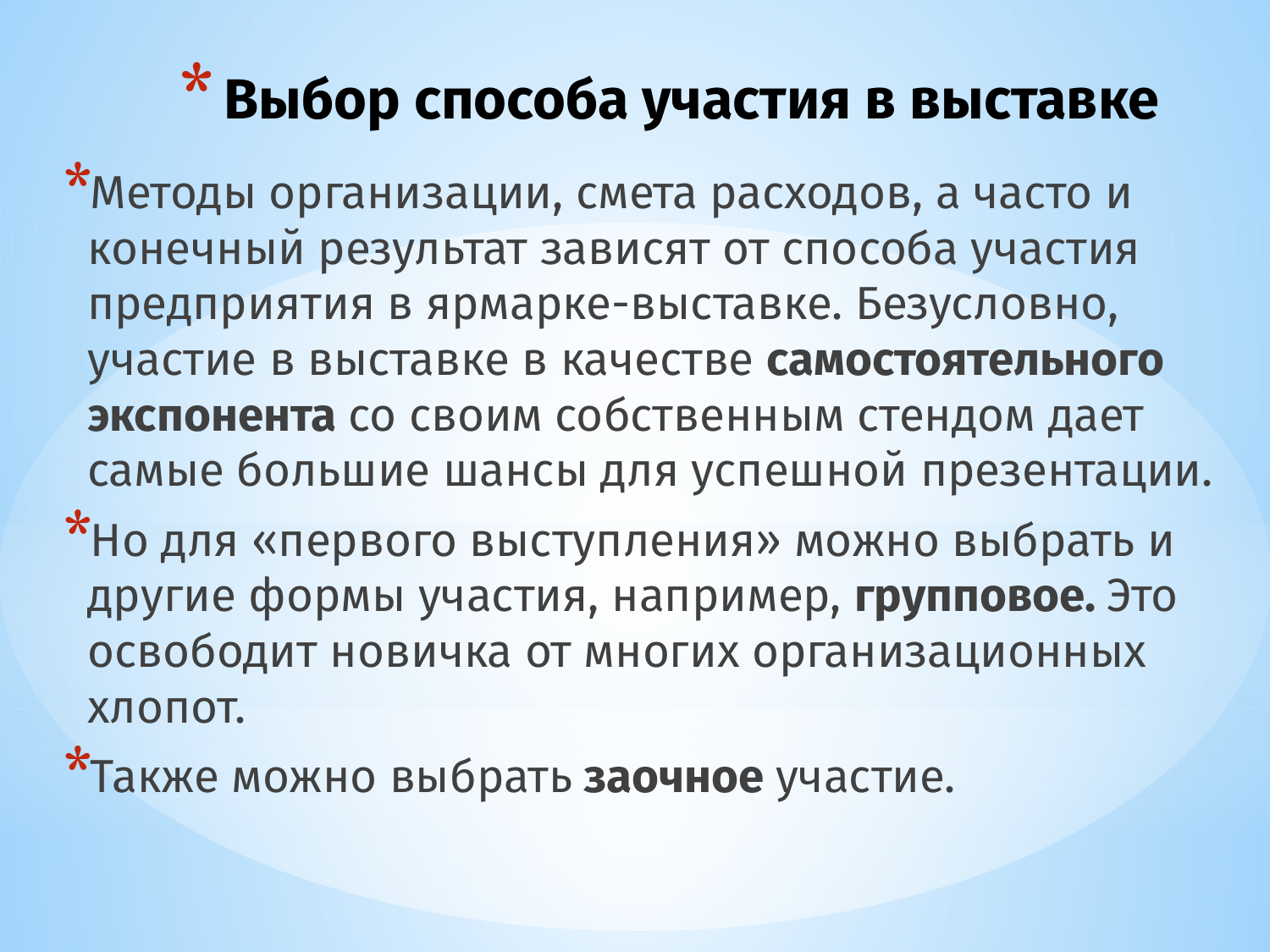

# Выбор способа участия в выставке
Методы организации, смета расходов, а часто и конечный результат зависят от способа участия предприятия в ярмарке-выставке. Безусловно, участие в выставке в качестве самостоятельного экспонента со своим собственным стендом дает самые большие шансы для успешной презентации.
Но для «первого выступления» можно выбрать и другие формы участия, например, групповое. Это освободит новичка от многих организационных хлопот.
Также можно выбрать заочное участие.